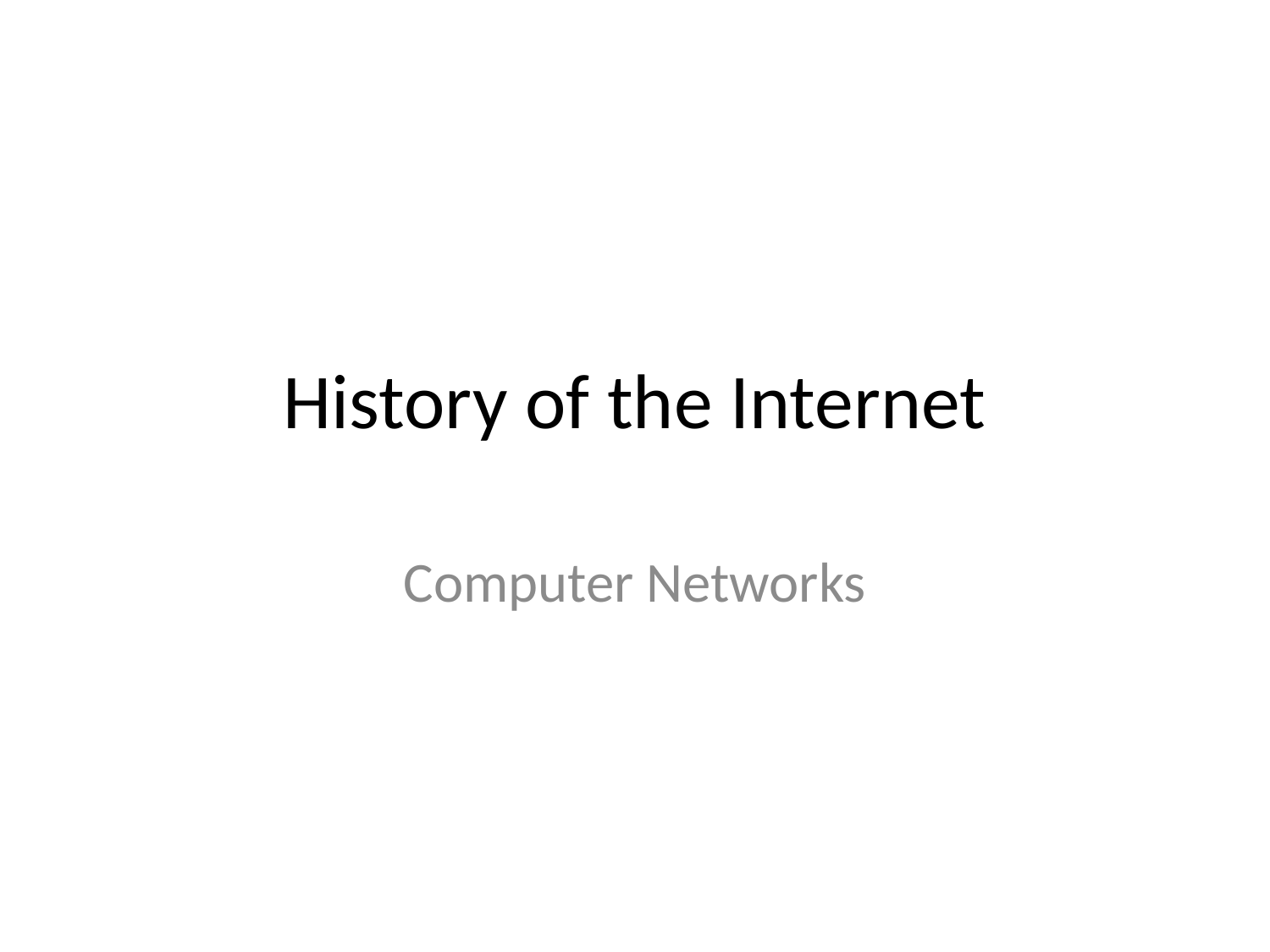

# History of the Internet
Computer Networks